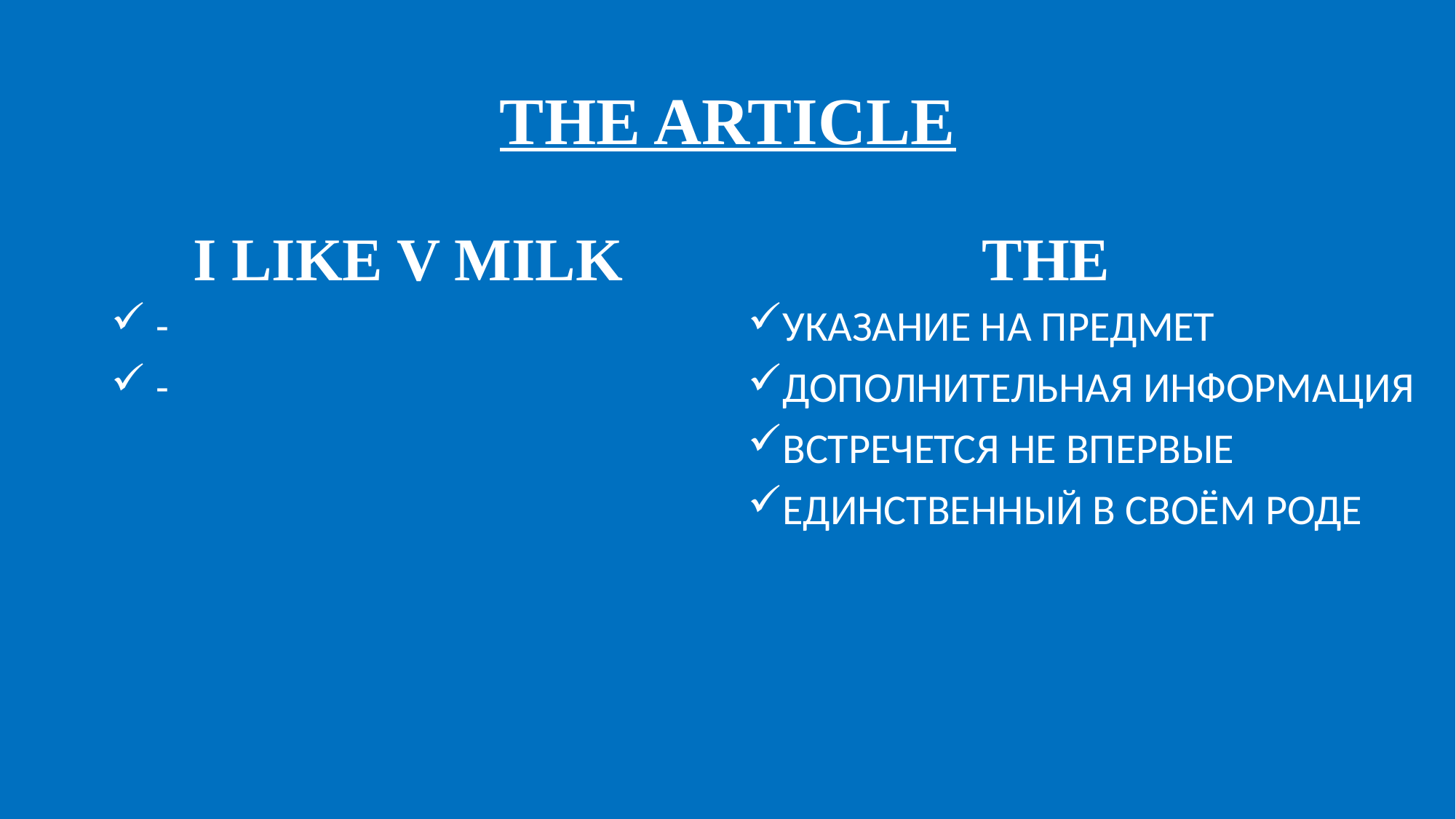

# THE ARTICLE
I LIKE V MILK
THE
 -
 -

УКАЗАНИЕ НА ПРЕДМЕТ
ДОПОЛНИТЕЛЬНАЯ ИНФОРМАЦИЯ
ВСТРЕЧЕТСЯ НЕ ВПЕРВЫЕ
ЕДИНСТВЕННЫЙ В СВОЁМ РОДЕ